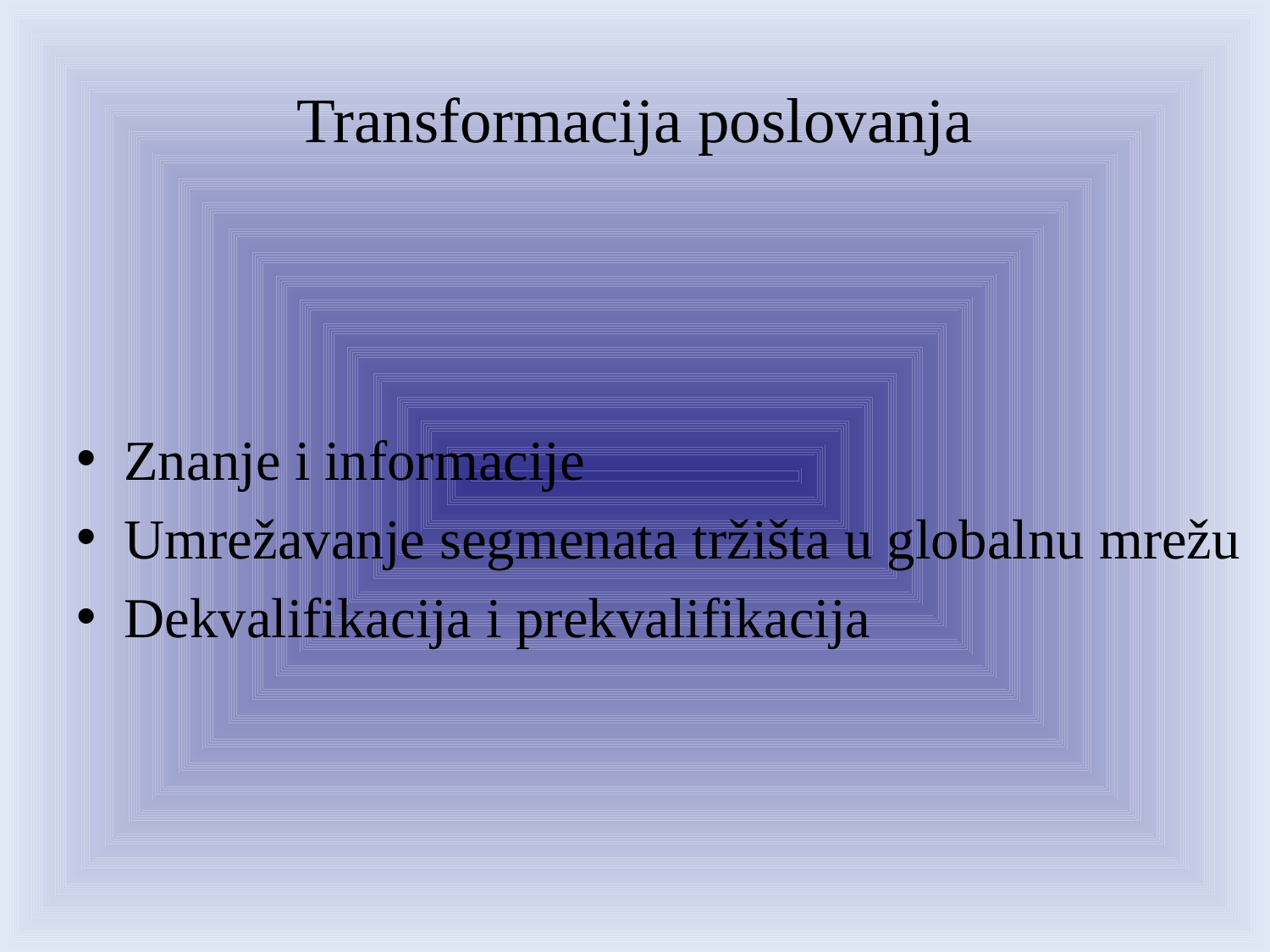

# Transformacija poslovanja
Znanje i informacije
Umrežavanje segmenata tržišta u globalnu mrežu
Dekvalifikacija i prekvalifikacija